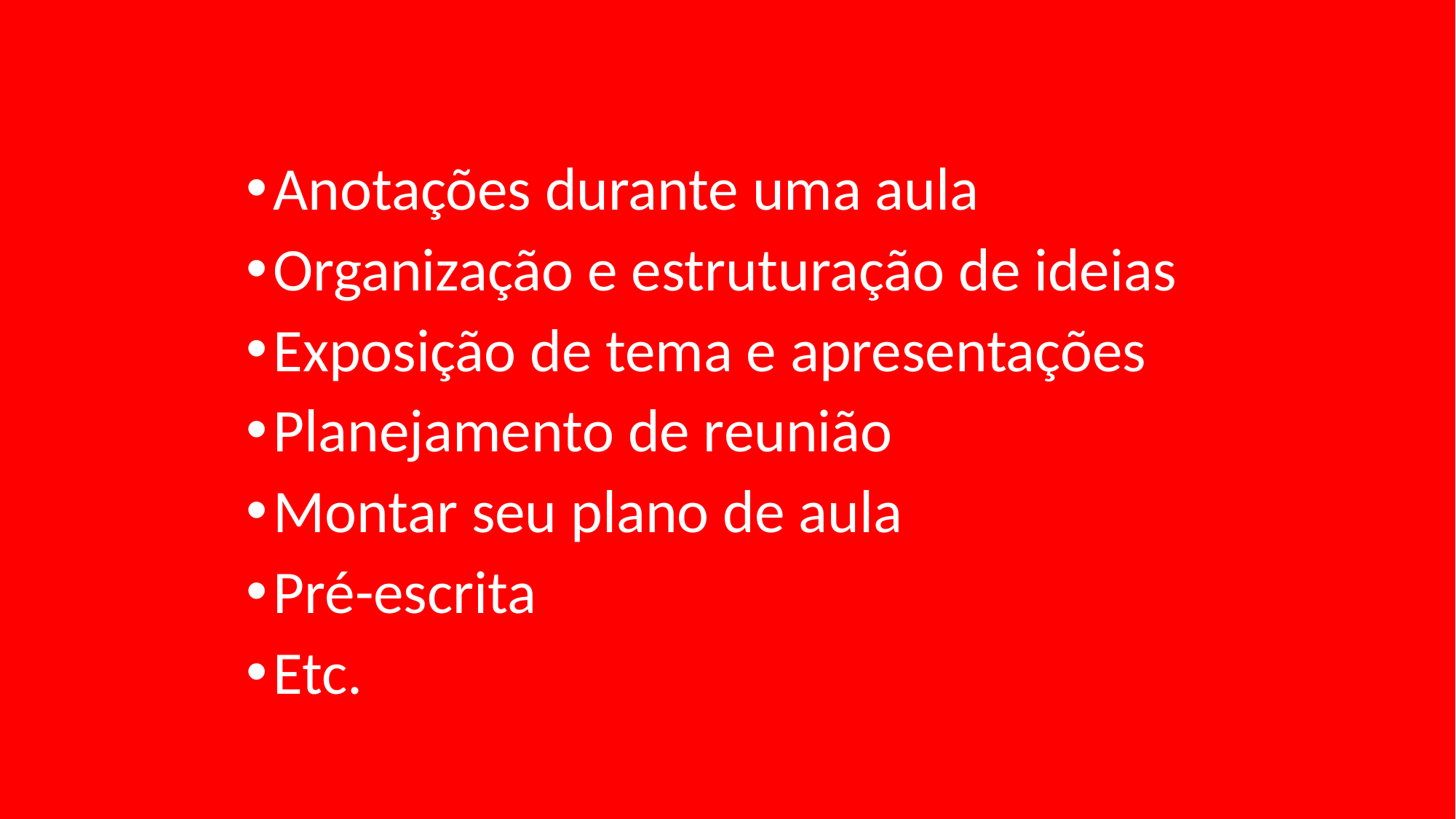

Anotações durante uma aula
Organização e estruturação de ideias
Exposição de tema e apresentações
Planejamento de reunião
Montar seu plano de aula
Pré-escrita
Etc.